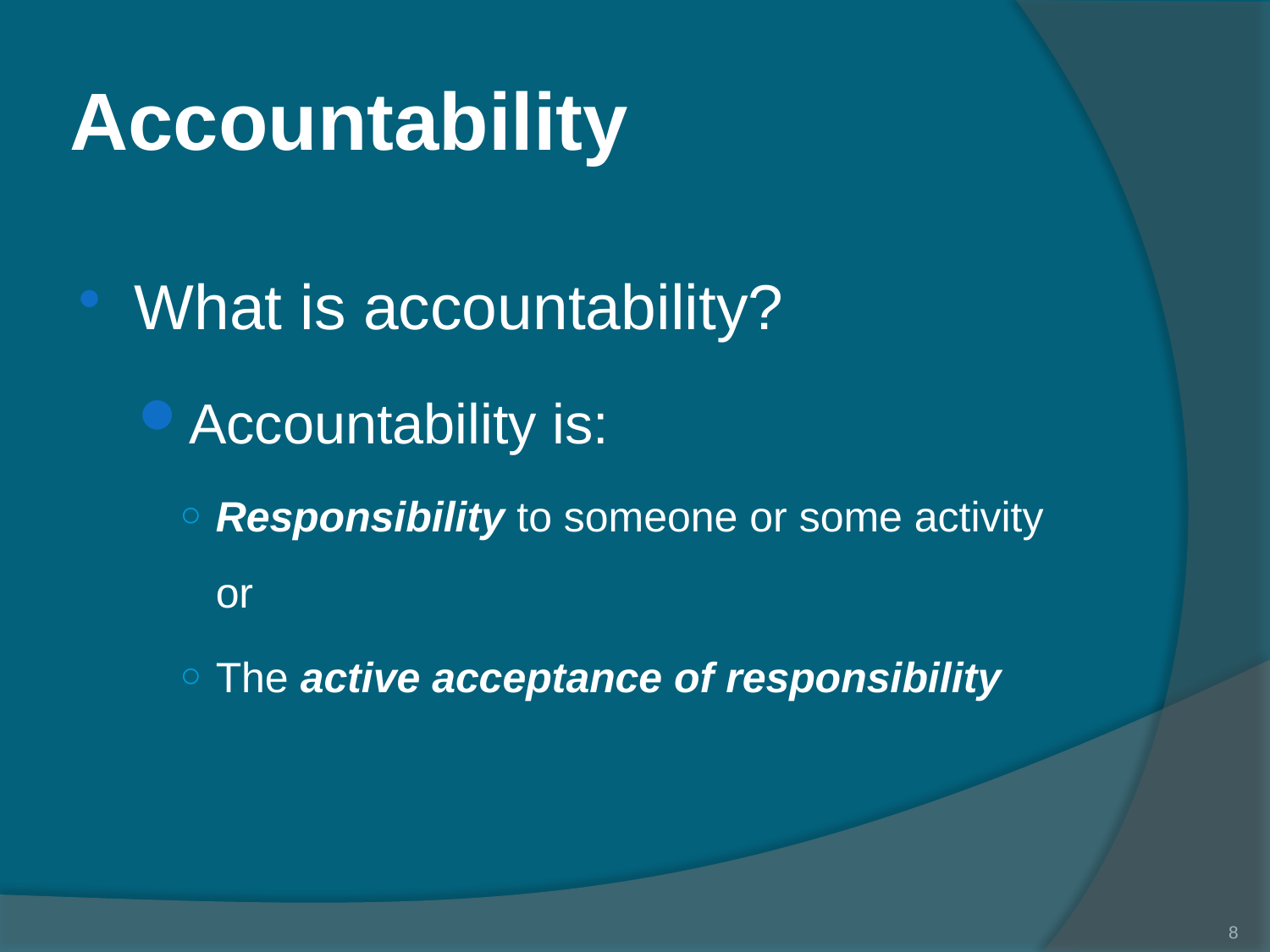

# Accountability
What is accountability?
Accountability is:
Responsibility to someone or some activity or
The active acceptance of responsibility

8